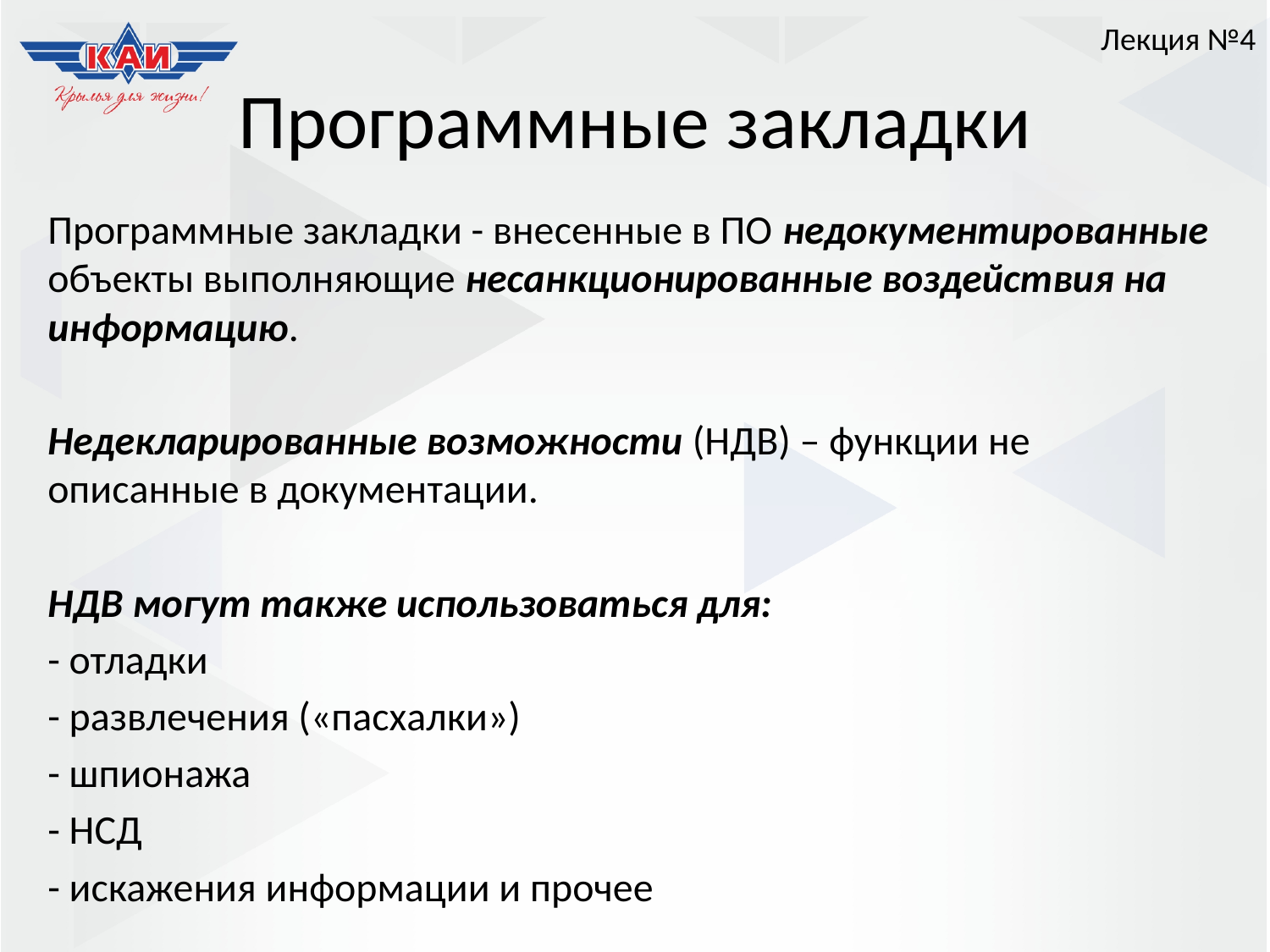

Лекция №4
# Программные закладки
Программные закладки - внесенные в ПО недокументированные объекты выполняющие несанкционированные воздействия на информацию.

Недекларированные возможности (НДВ) – функции не описанные в документации.

НДВ могут также использоваться для:
- отладки
- развлечения («пасхалки»)
- шпионажа
- НСД
- искажения информации и прочее